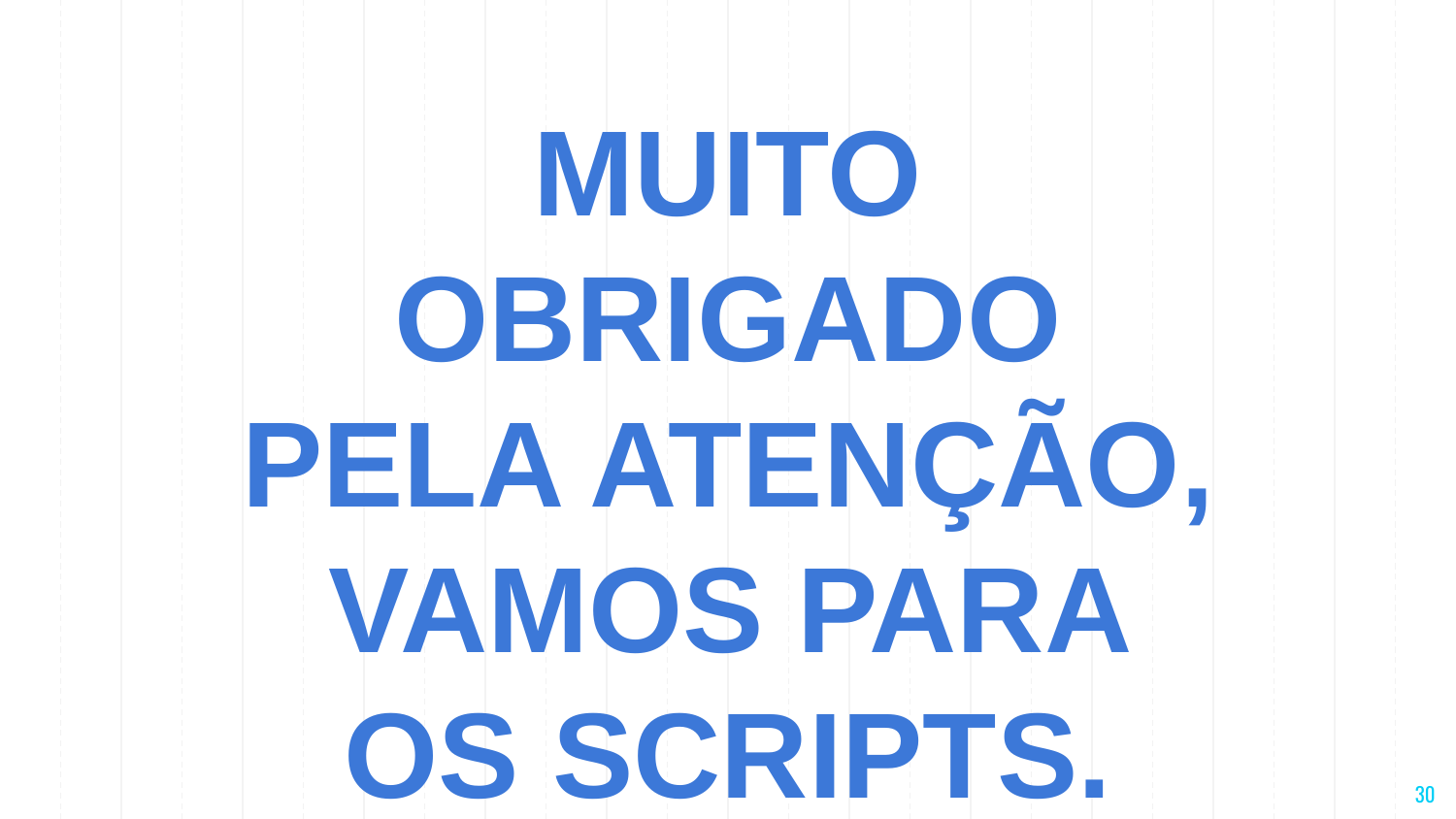

MUITO OBRIGADO PELA ATENÇÃO,
VAMOS PARA OS SCRIPTS.
30